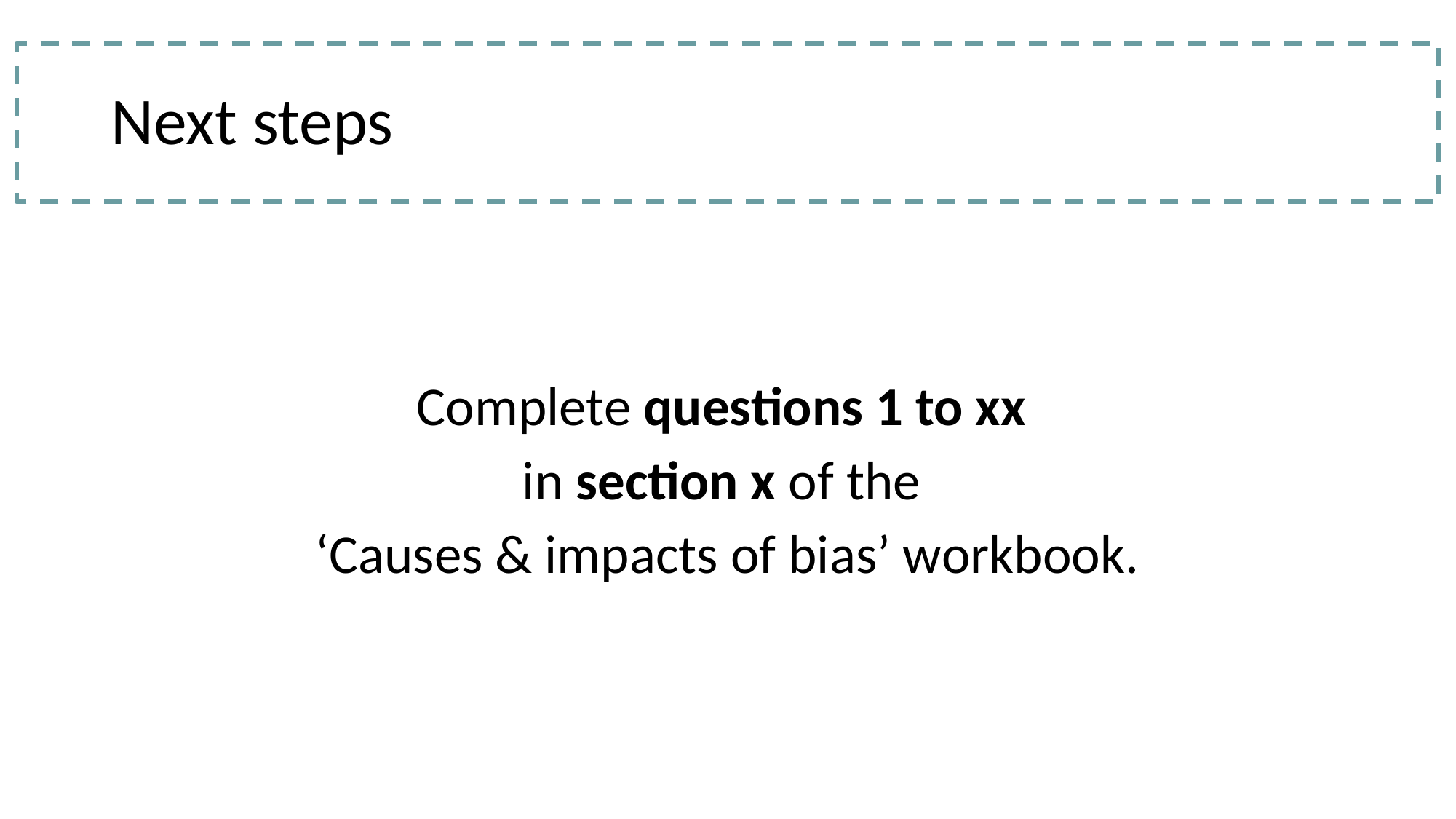

# Next steps

Complete questions 1 to xx
in section x of the
‘Causes & impacts of bias’ workbook.